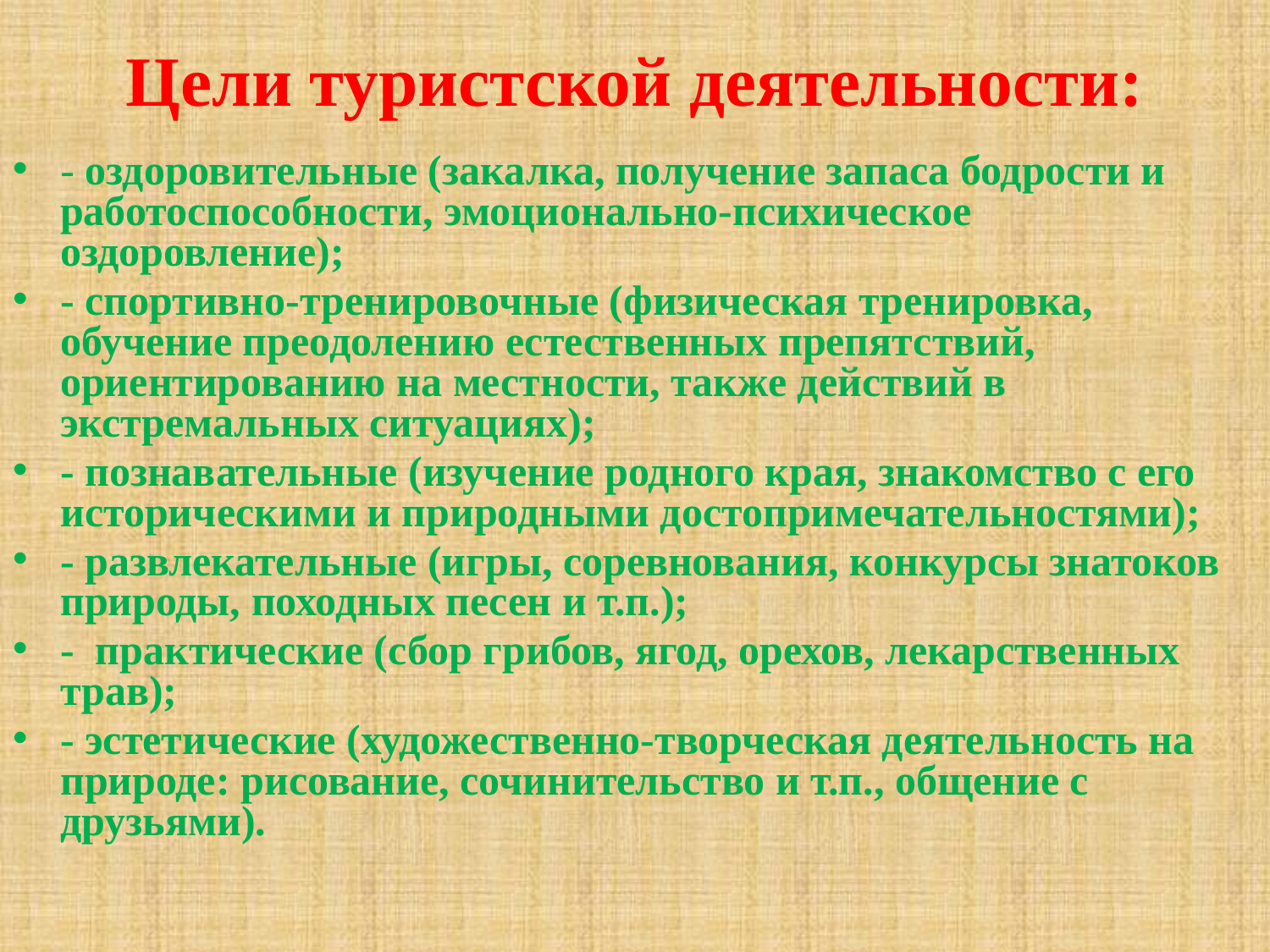

# Цели туристской деятельности:
- оздоровительные (закалка, получение запаса бодрости и работоспособности, эмоционально-психическое оздоровление);
- спортивно-тренировочные (физическая тренировка, обучение преодолению естественных препятствий, ориентированию на местности, также действий в экстремальных ситуациях);
- познавательные (изучение родного края, знакомство с его историческими и природными достопримечательностями);
- развлекательные (игры, соревнования, конкурсы знатоков природы, походных песен и т.п.);
-  практические (сбор грибов, ягод, орехов, лекарственных трав);
- эстетические (художественно-творческая деятельность на природе: рисование, сочинительство и т.п., общение с друзьями).